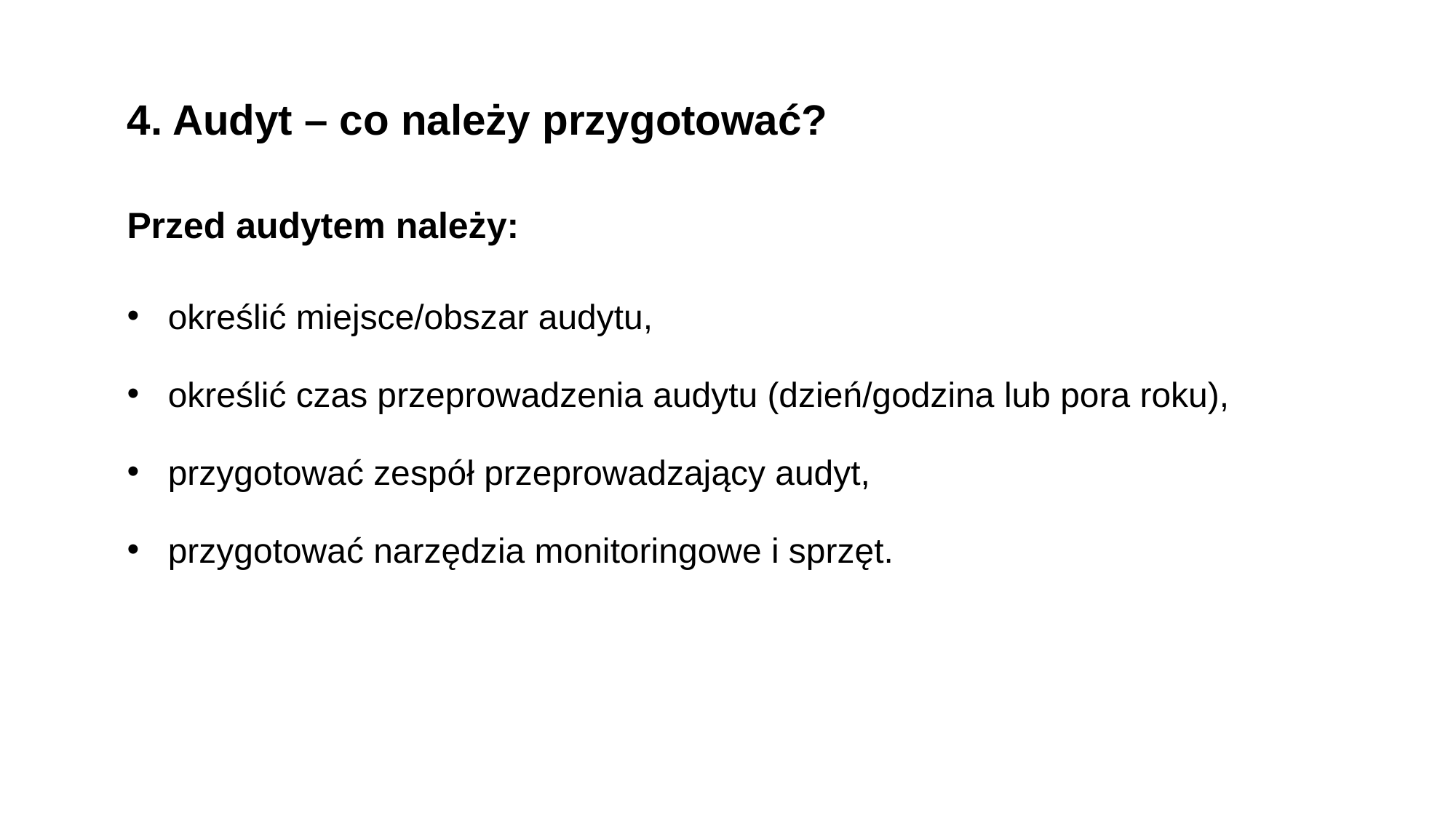

4. Audyt – co należy przygotować?
Przed audytem należy:
określić miejsce/obszar audytu,
określić czas przeprowadzenia audytu (dzień/godzina lub pora roku),
przygotować zespół przeprowadzający audyt,
przygotować narzędzia monitoringowe i sprzęt.